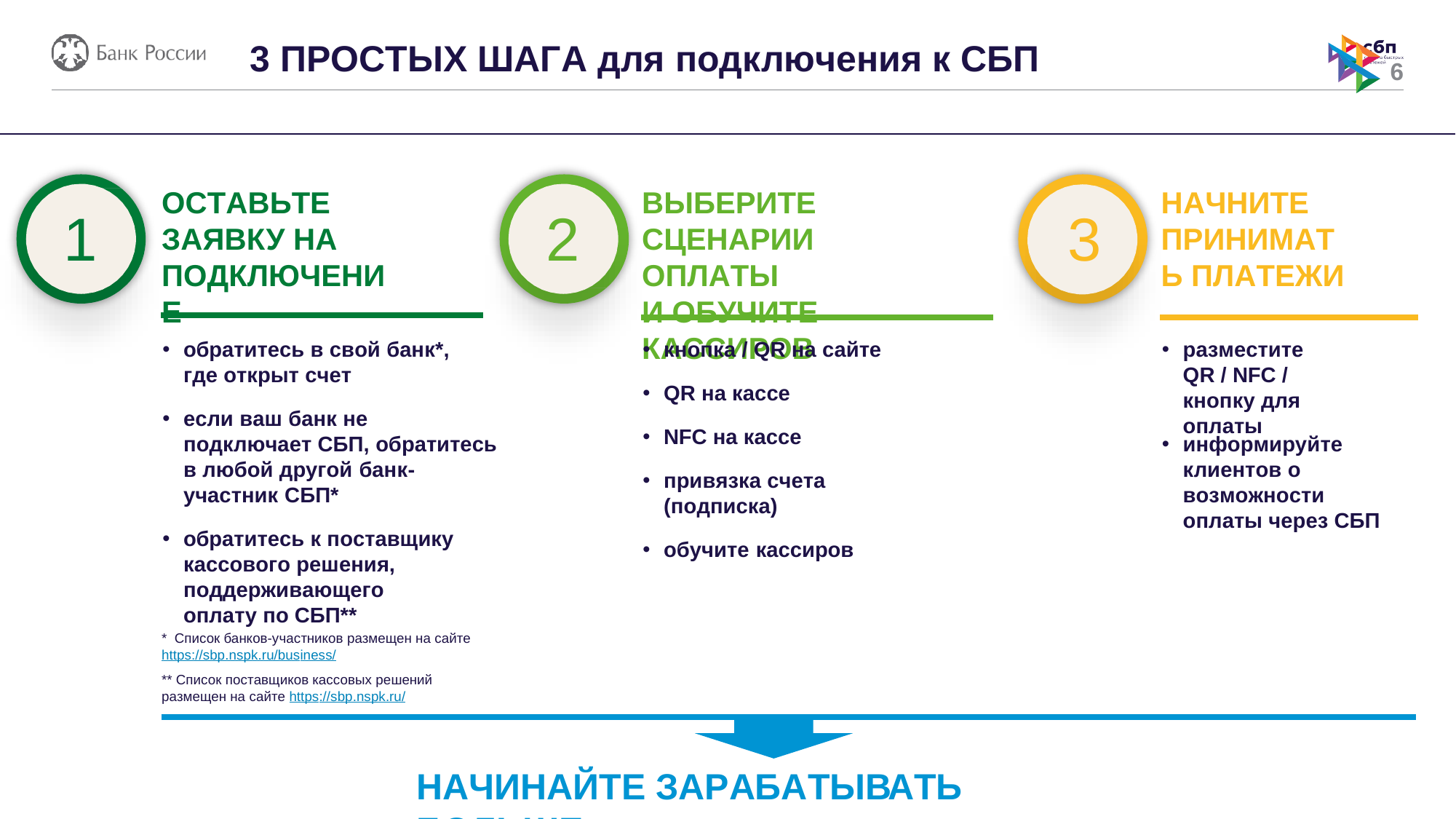

# 3 ПРОСТЫХ ШАГА для подключения к СБП

6

ОСТАВЬТЕ ЗАЯВКУ НА ПОДКЛЮЧЕНИЕ
ВЫБЕРИТЕ СЦЕНАРИИ ОПЛАТЫ
И ОБУЧИТЕ КАССИРОВ
НАЧНИТЕ ПРИНИМАТЬ ПЛАТЕЖИ

1
2
3

обратитесь в свой банк*,
где открыт счет
кнопка / QR на сайте
разместите
QR / NFC / кнопку для оплаты
QR на кассе
если ваш банк не подключает СБП, обратитесь в любой другой банк-участник СБП*

обратитесь к поставщику кассового решения, поддерживающего оплату по СБП**
NFC на кассе
информируйте клиентов о возможности оплаты через СБП
привязка счета (подписка)

обучите кассиров
*  Список банков-участников размещен на сайте
https://sbp.nspk.ru/business/

** Список поставщиков кассовых решений  размещен на сайте https://sbp.nspk.ru/

НАЧИНАЙТЕ ЗАРАБАТЫВАТЬ БОЛЬШЕ